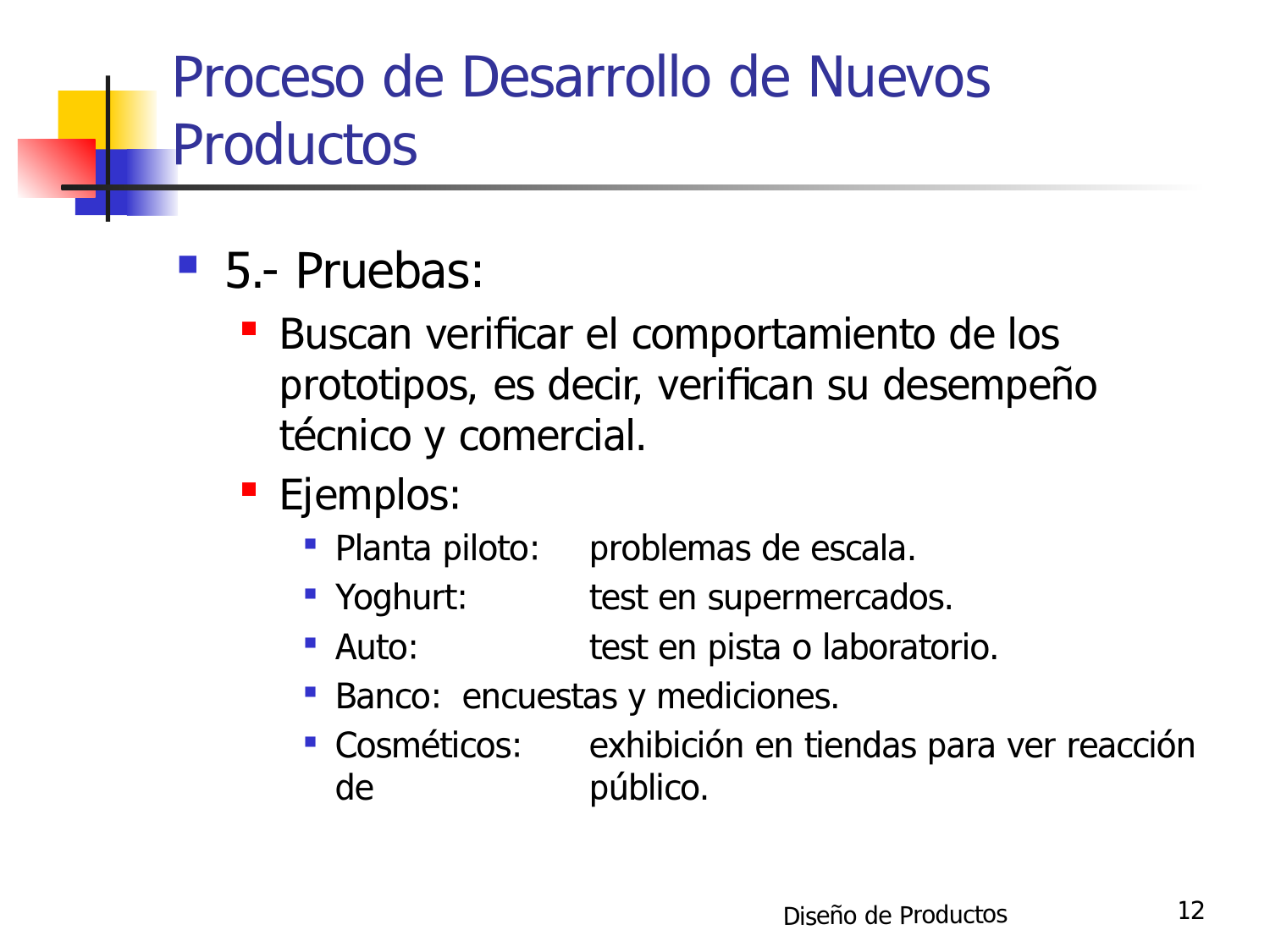

# Proceso de Desarrollo de Nuevos Productos
5.- Pruebas:
Buscan verificar el comportamiento de los prototipos, es decir, verifican su desempeño técnico y comercial.
Ejemplos:
Planta piloto:	problemas de escala.
Yoghurt:	test en supermercados.
Auto:		test en pista o laboratorio.
Banco:	encuestas y mediciones.
Cosméticos:	exhibición en tiendas para ver reacción de 		público.

12
Diseño de Productos